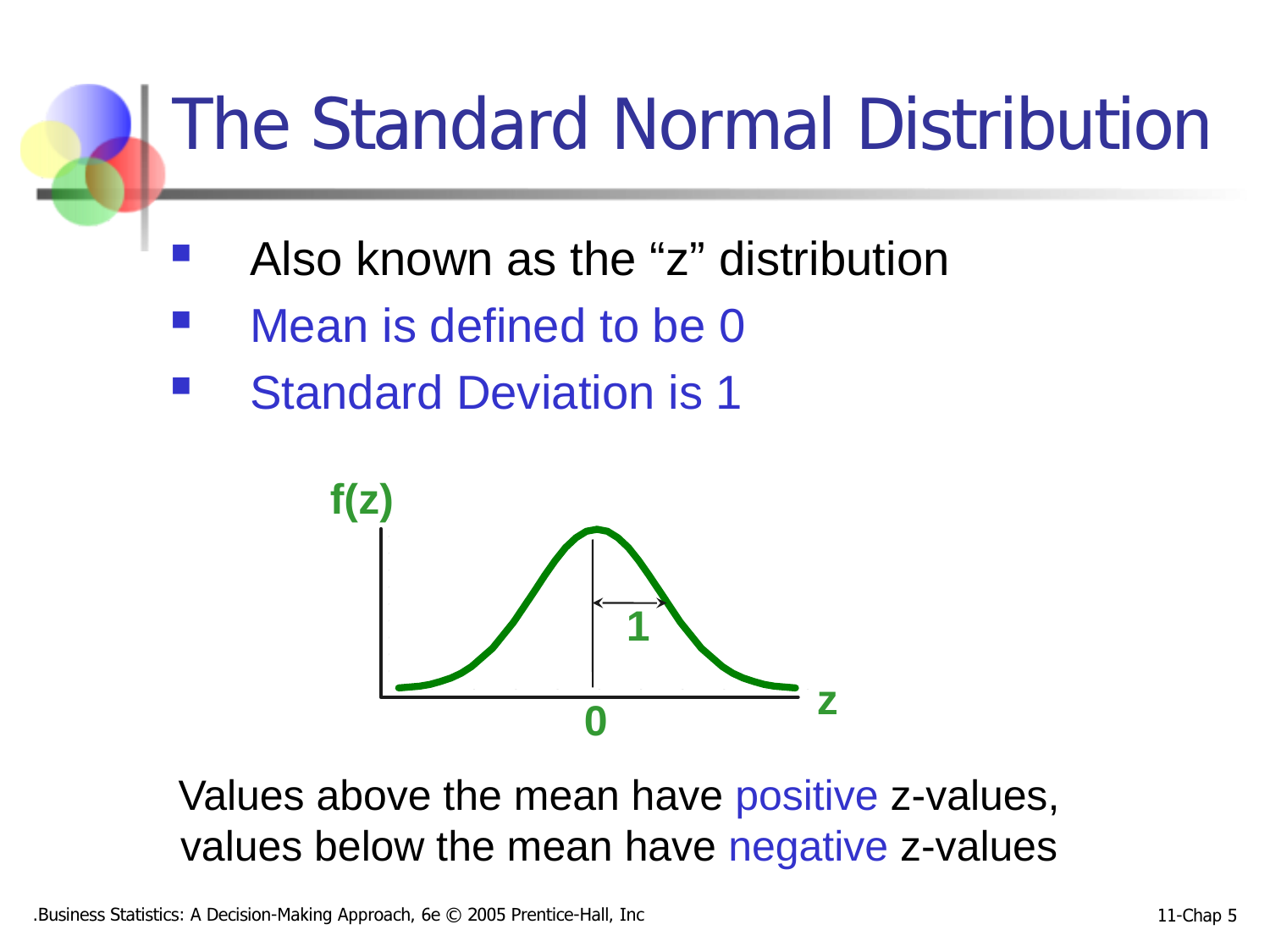

The Standard Normal Distribution
Also known as the “z” distribution
Mean is defined to be 0
Standard Deviation is 1
f(z)

1

z

0

Values above the mean have positive z-values, values below the mean have negative z-values
Business Statistics: A Decision-Making Approach, 6e © 2005 Prentice-Hall, Inc.
Chap 5-11